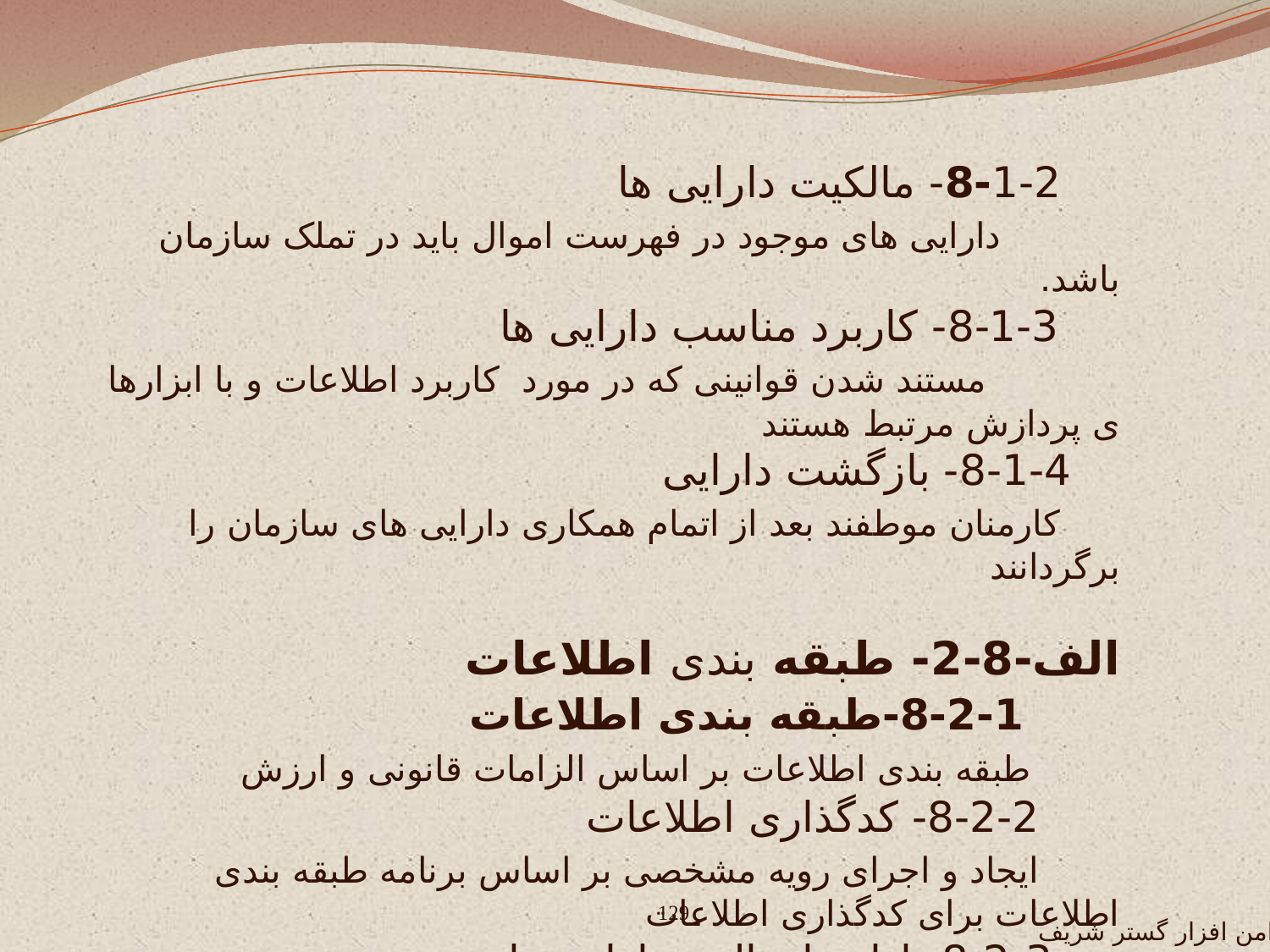

8-1-2- مالکیت دارایی ها
        دارایی های موجود در فهرست اموال باید در تملک سازمان باشد.
     8-1-3- کاربرد مناسب دارایی ها
         مستند شدن قوانینی که در مورد  کاربرد اطلاعات و با ابزارها ی پردازش مرتبط هستند
    8-1-4- بازگشت دارایی
    کارمنان موطفند بعد از اتمام همکاری دارایی های سازمان را برگردانند

الف-8-2- طبقه بندی اطلاعات
      8-2-1-طبقه بندی اطلاعات
      طبقه بندی اطلاعات بر اساس الزامات قانونی و ارزش
      8-2-2- کدگذاری اطلاعات
       ایجاد و اجرای رویه مشخصی بر اساس برنامه طبقه بندی اطلاعات برای کدگذاری اطلاعات
      8-2-3- اداره اموال و دارایی ها
       تهیه و اجرای دستورالعمل هایی برای مدیریت دارایی ها